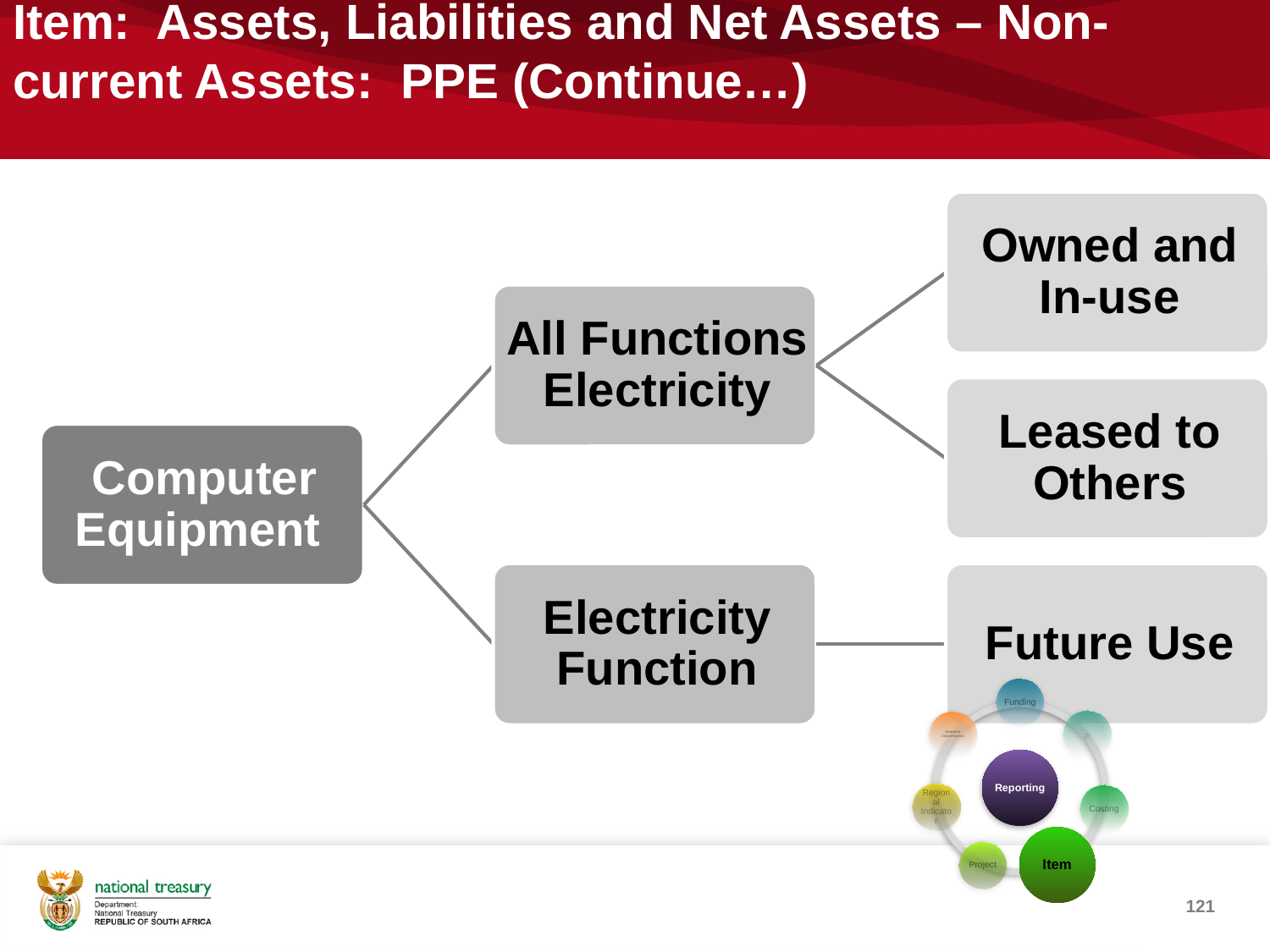

# Item:  Assets, Liabilities and Net Assets – Non-current Assets:  PPE (Continue…) Assets – Non-current Assets
Computer Equipment

All Functions Electricity

Owned and In-use

Leased to Others

Electricity Function

Future Use
Reporting
Funding
Function
Costing
Item
Project
Regional Indicator
Standard Classification
121